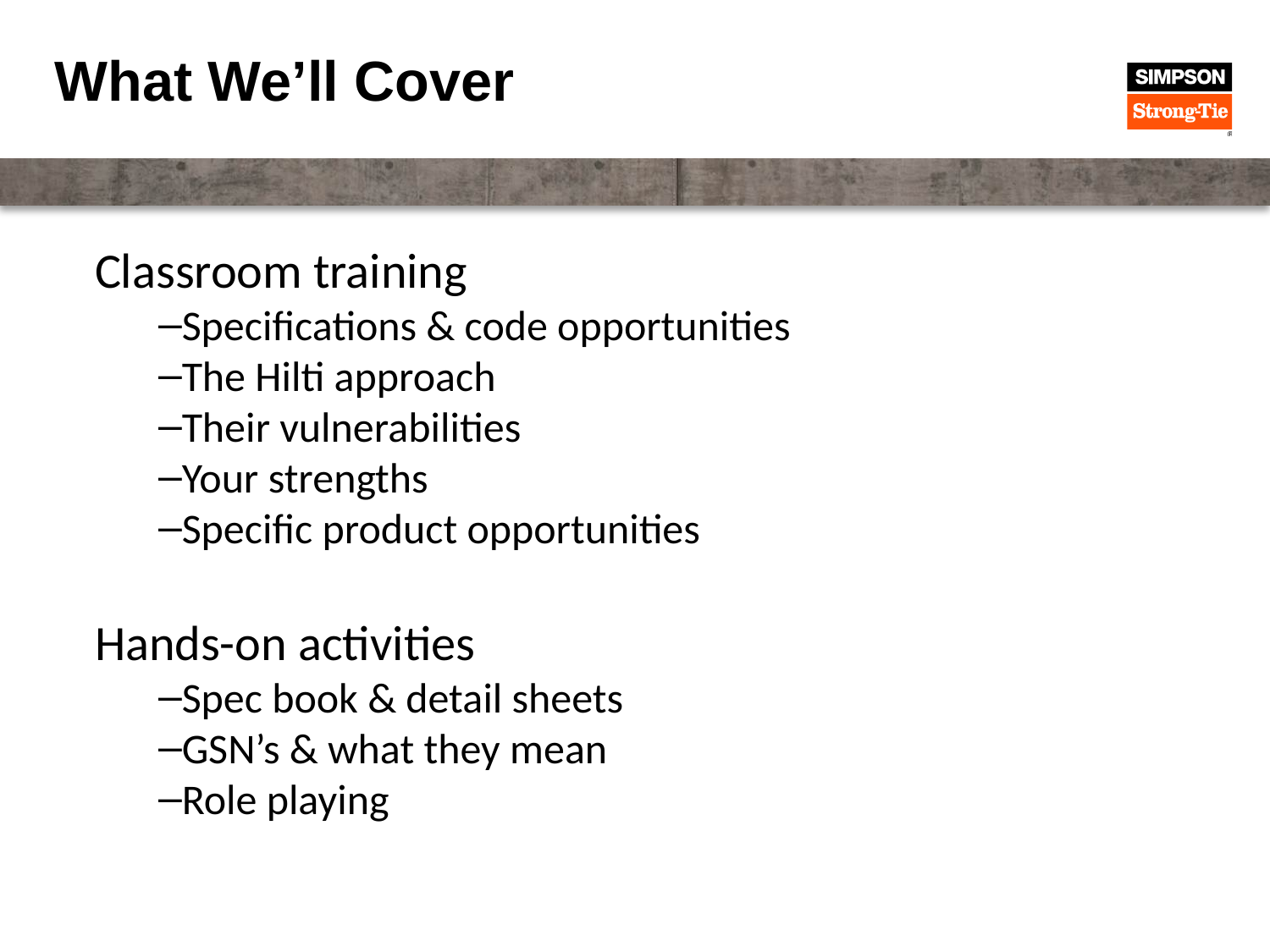

# What We’ll Cover
Classroom training
Specifications & code opportunities
The Hilti approach
Their vulnerabilities
Your strengths
Specific product opportunities

Hands-on activities
Spec book & detail sheets
GSN’s & what they mean
Role playing